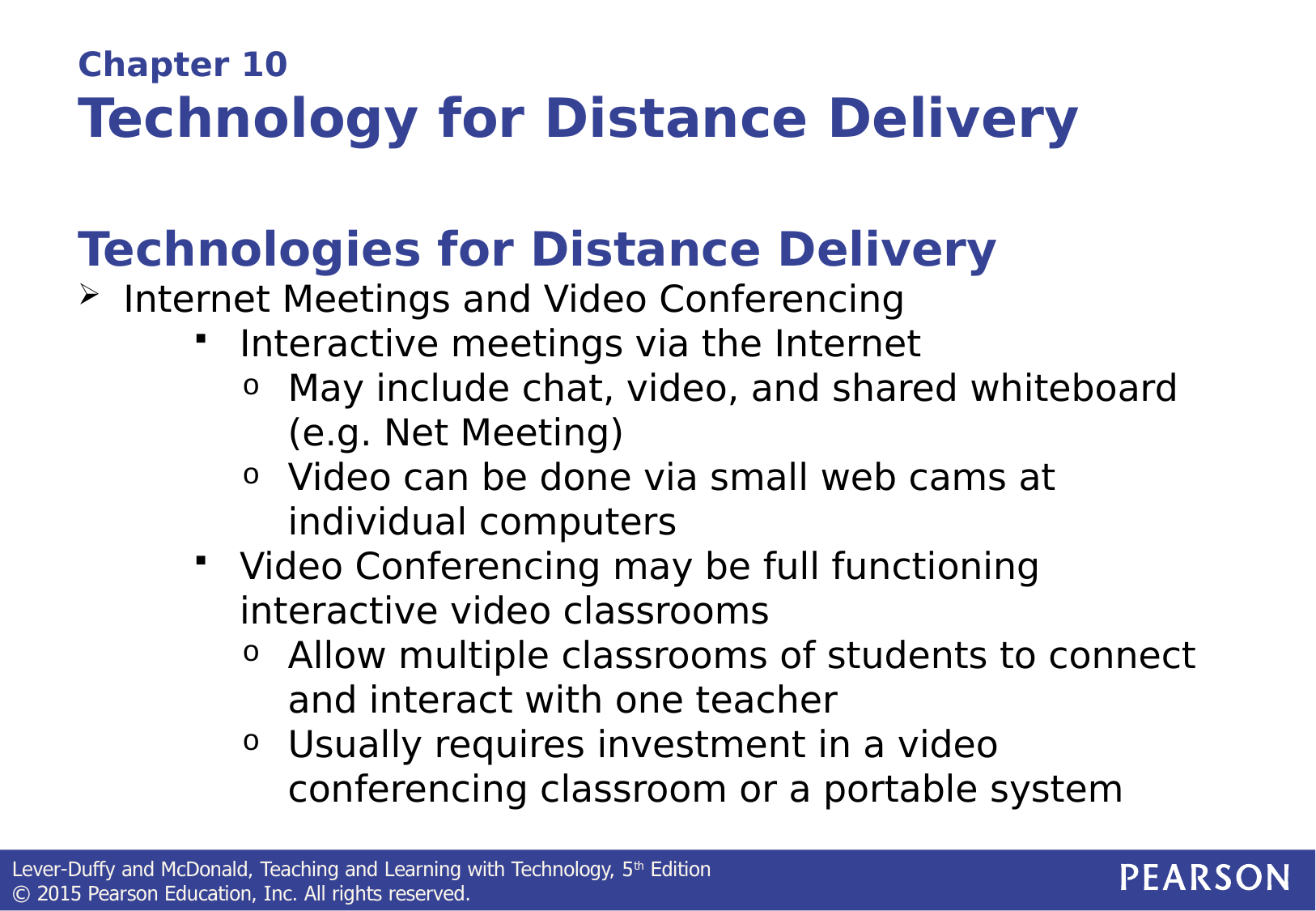

# Chapter 10 Technology for Distance Delivery
Technologies for Distance Delivery
Internet Meetings and Video Conferencing
Interactive meetings via the Internet
May include chat, video, and shared whiteboard (e.g. Net Meeting)
Video can be done via small web cams at individual computers
Video Conferencing may be full functioning interactive video classrooms
Allow multiple classrooms of students to connect and interact with one teacher
Usually requires investment in a video conferencing classroom or a portable system